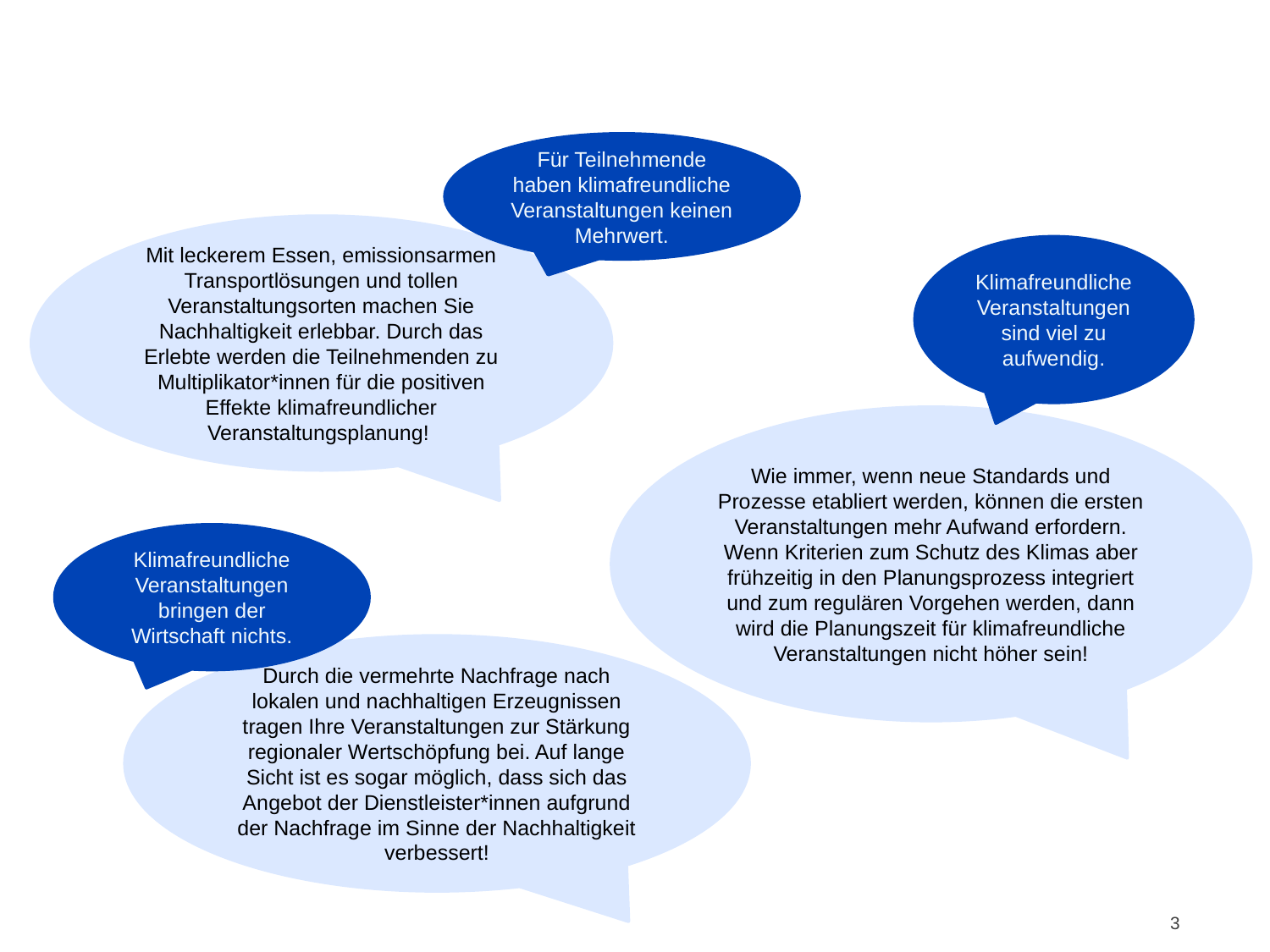

# Argumente 3
Für Teilnehmende haben klimafreundliche Veranstaltungen keinen Mehrwert.
Mit leckerem Essen, emissionsarmen Transportlösungen und tollen Veranstaltungsorten machen Sie Nachhaltigkeit erlebbar. Durch das Erlebte werden die Teilnehmenden zu Multiplikator*innen für die positiven Effekte klimafreundlicher Veranstaltungsplanung!
Klimafreundliche Veranstaltungen sind viel zu aufwendig.
Wie immer, wenn neue Standards und Prozesse etabliert werden, können die ersten Veranstaltungen mehr Aufwand erfordern. Wenn Kriterien zum Schutz des Klimas aber frühzeitig in den Planungsprozess integriert und zum regulären Vorgehen werden, dann wird die Planungszeit für klimafreundliche Veranstaltungen nicht höher sein!
Klimafreundliche Veranstaltungen bringen der Wirtschaft nichts.
Durch die vermehrte Nachfrage nach lokalen und nachhaltigen Erzeugnissen tragen Ihre Veranstaltungen zur Stärkung regionaler Wertschöpfung bei. Auf lange Sicht ist es sogar möglich, dass sich das Angebot der Dienstleister*innen aufgrund der Nachfrage im Sinne der Nachhaltigkeit verbessert!